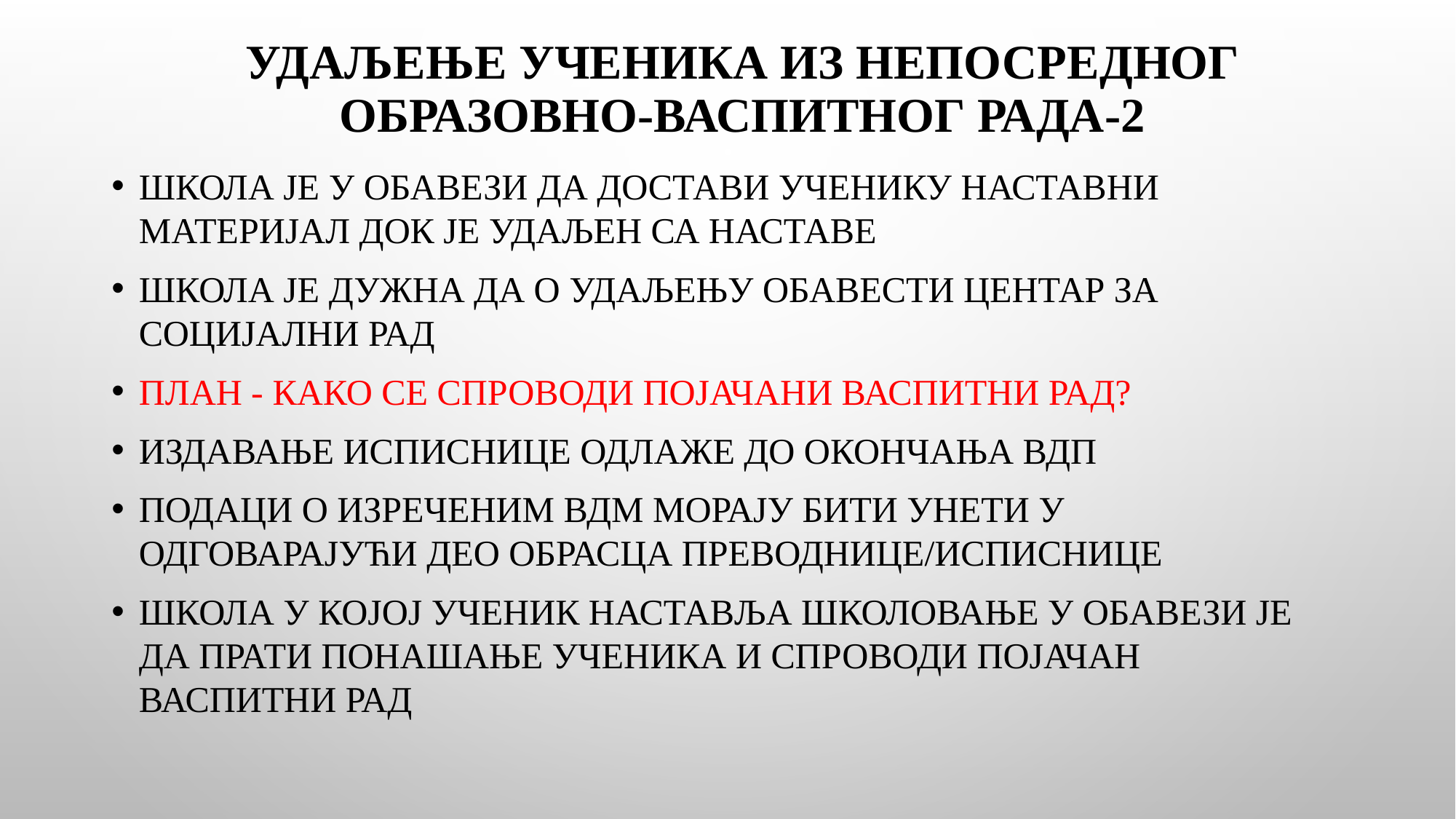

# Удаљење ученика из непосредног образовно-васпитног рада-2
Школа је у обавези да достави ученику наставни материјал док је удаљен са наставе
Школа је дужна да о удаљењу обавести центар за социјални рад
ПЛАН - Како се спроводи појачани васпитни рад?
Издавање исписнице одлаже до окончања ВДП
Подаци о изреченим ВДМ морају бити унети у одговарајући део обрасца преводнице/исписнице
Школа у којој ученик наставља школовање у обавези je да прати понашање ученика и спроводи појачан васпитни рад